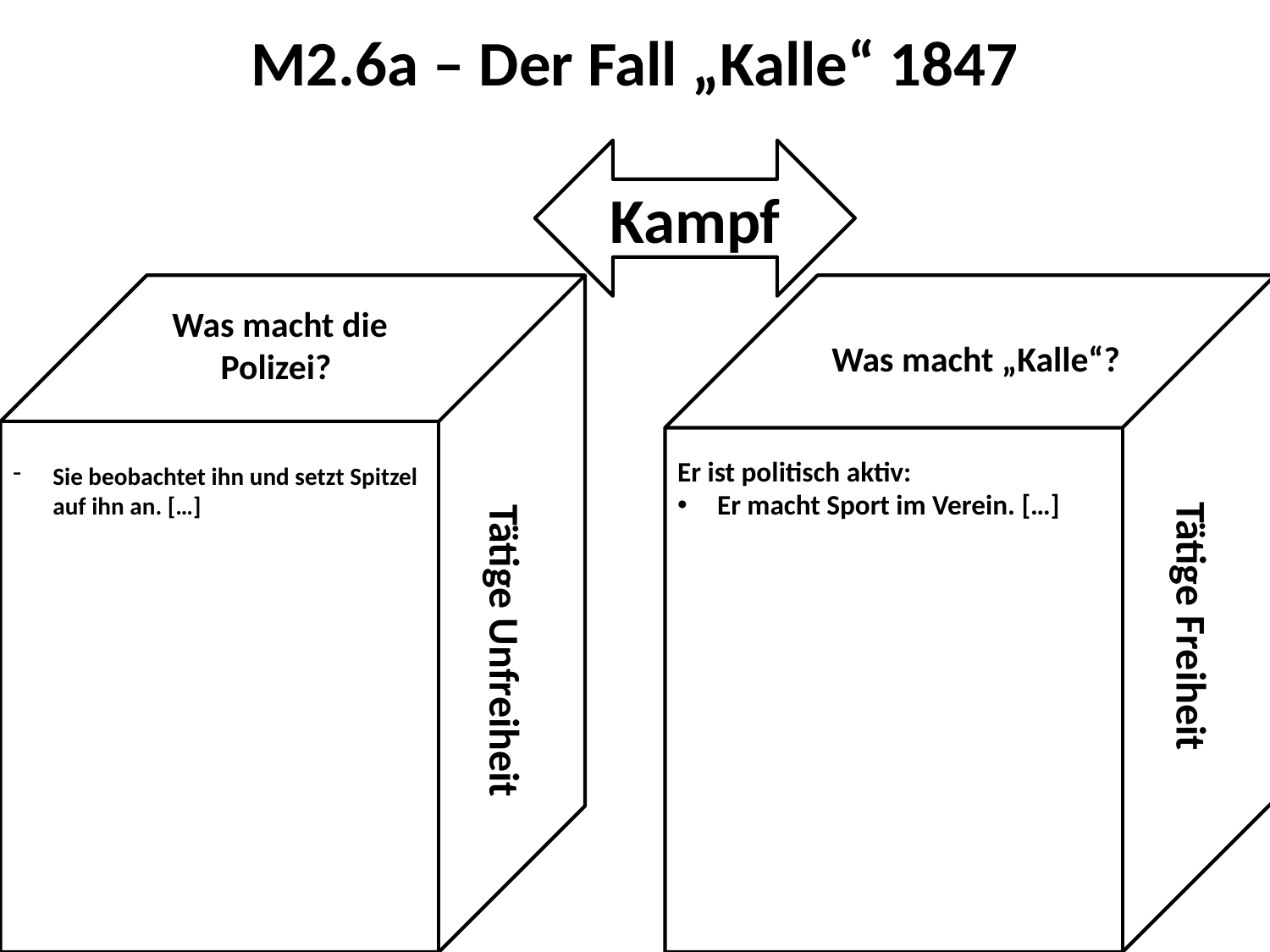

M2.6a – Der Fall „Kalle“ 1847
Kampf

Sie beobachtet ihn und setzt Spitzel auf ihn an. […]

Er ist politisch aktiv:
Er macht Sport im Verein. […]

Was macht die Polizei?
Was macht „Kalle“?
Tätige Freiheit
Tätige Unfreiheit